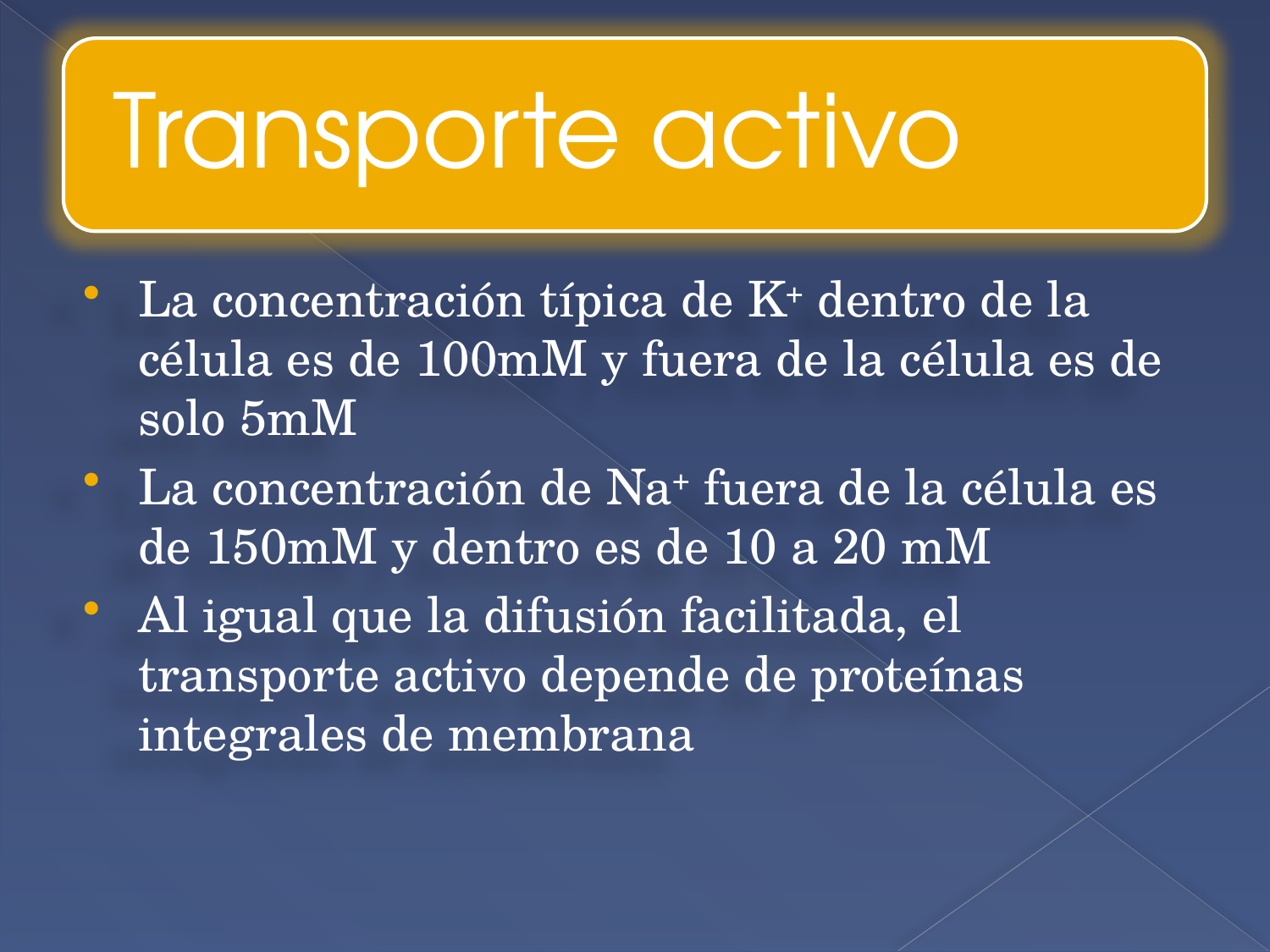

Transporte activo
La concentración típica de K+ dentro de la célula es de 100mM y fuera de la célula es de solo 5mM
La concentración de Na+ fuera de la célula es de 150mM y dentro es de 10 a 20 mM
Al igual que la difusión facilitada, el transporte activo depende de proteínas integrales de membrana